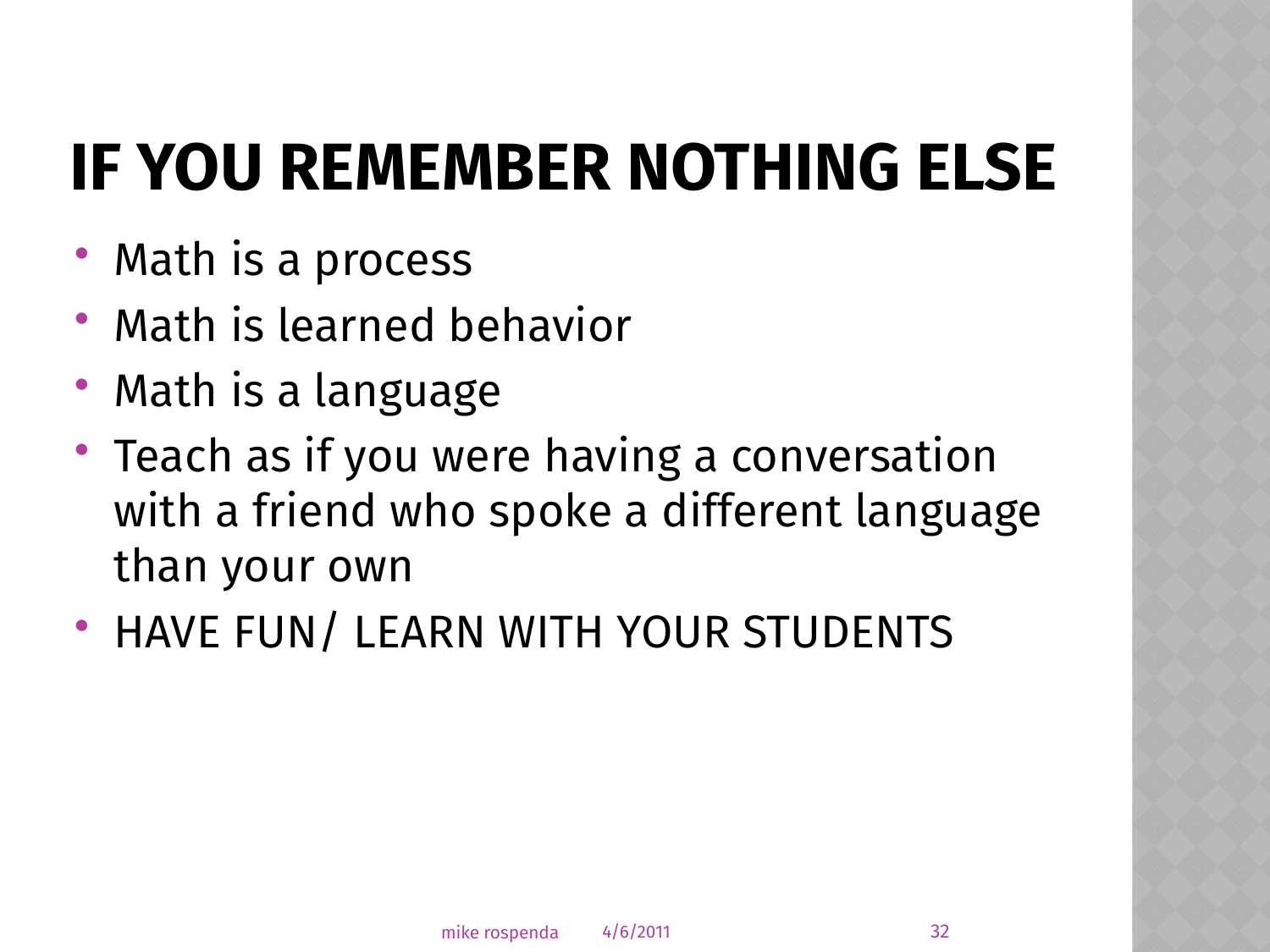

# If you remember nothing else
Math is a process
Math is learned behavior
Math is a language
Teach as if you were having a conversation with a friend who spoke a different language than your own
HAVE FUN/ LEARN WITH YOUR STUDENTS
32
mike rospenda
4/6/2011